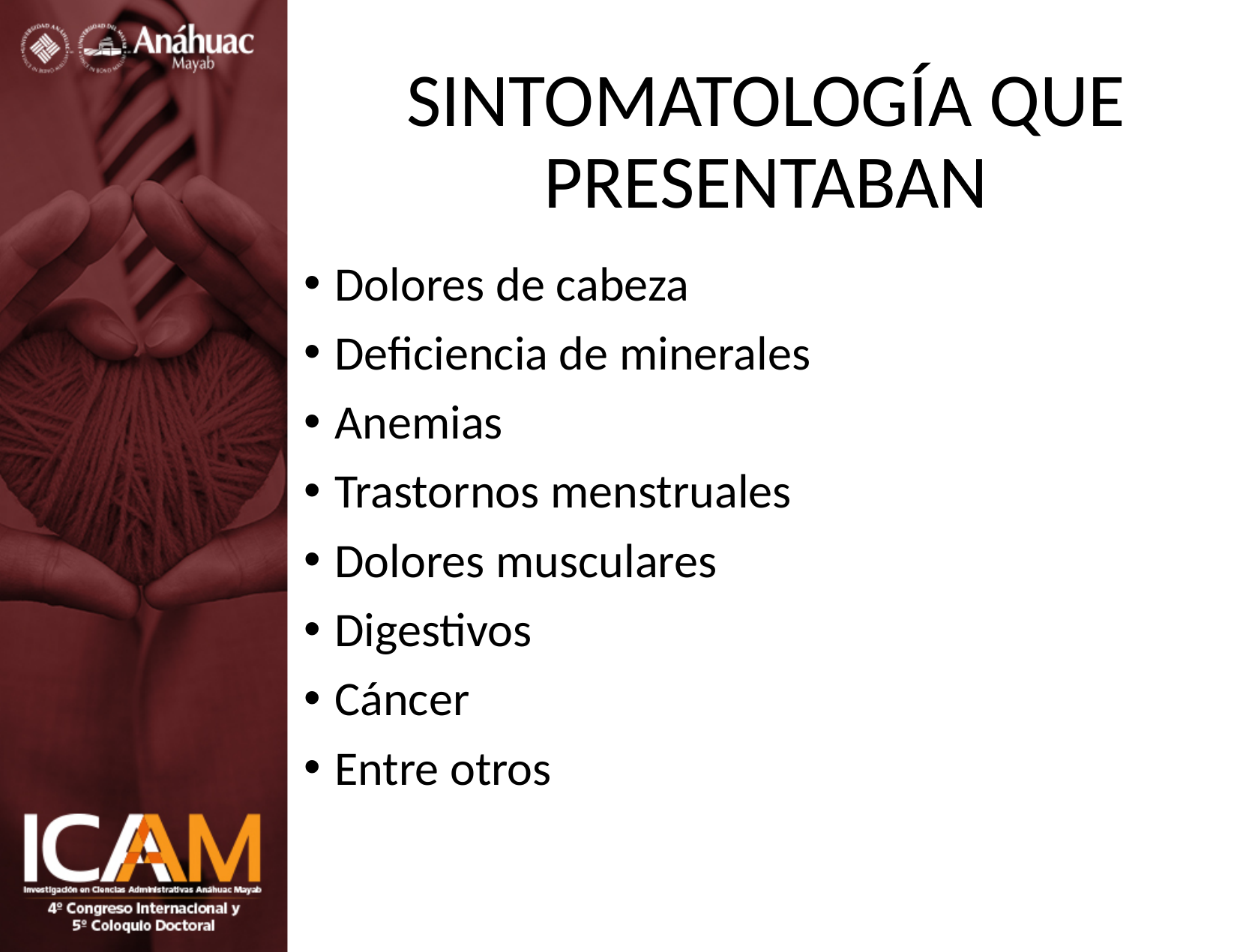

# SINTOMATOLOGÍA QUE PRESENTABAN
Dolores de cabeza
Deficiencia de minerales
Anemias
Trastornos menstruales
Dolores musculares
Digestivos
Cáncer
Entre otros